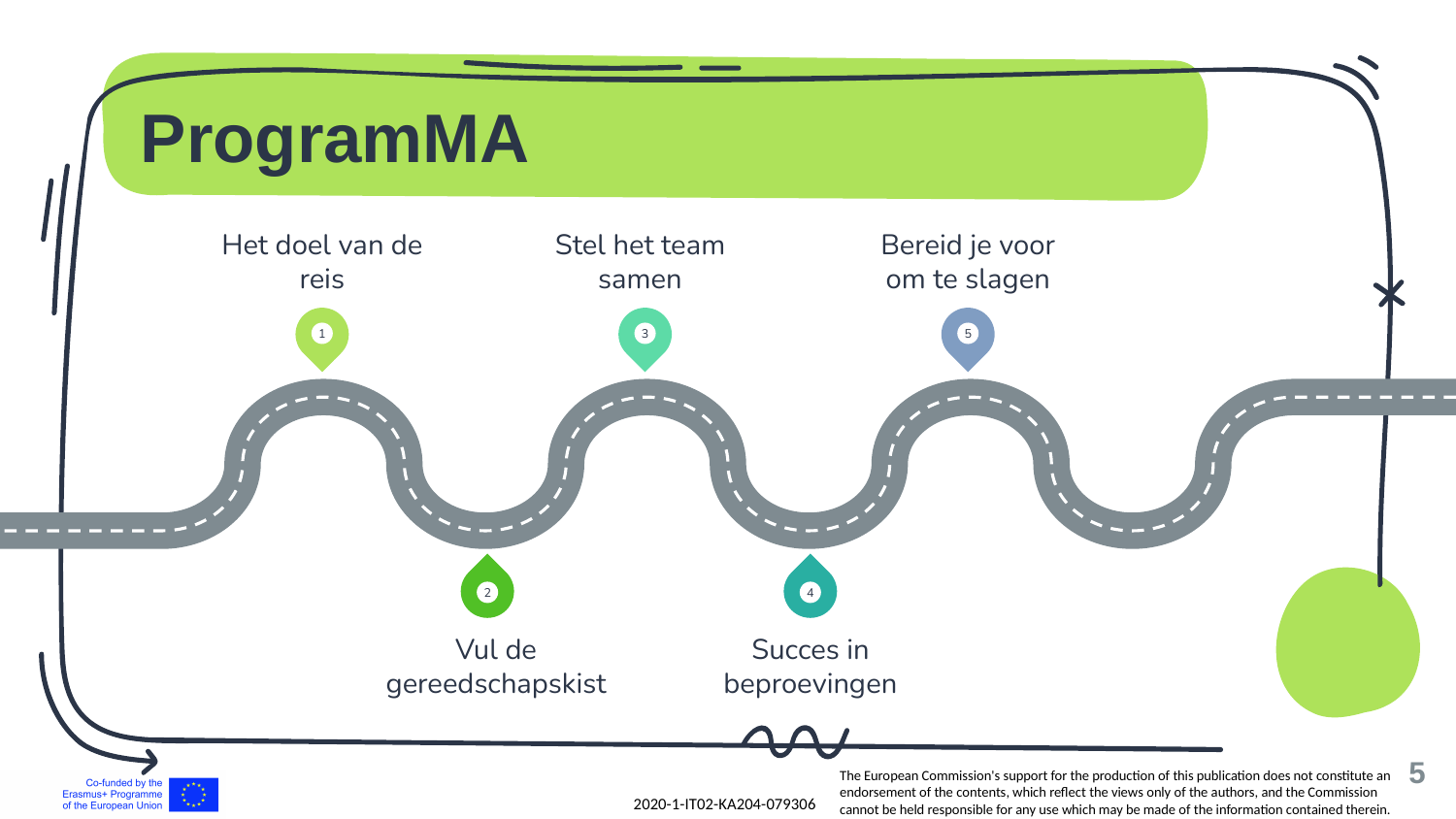

# ProgramMA
Het doel van de reis
Stel het team samen
Bereid je voor om te slagen

1

3

5

2

4
Vul de gereedschapskist
Succes in beproevingen
5
The European Commission's support for the production of this publication does not constitute an endorsement of the contents, which reflect the views only of the authors, and the Commission cannot be held responsible for any use which may be made of the information contained therein.